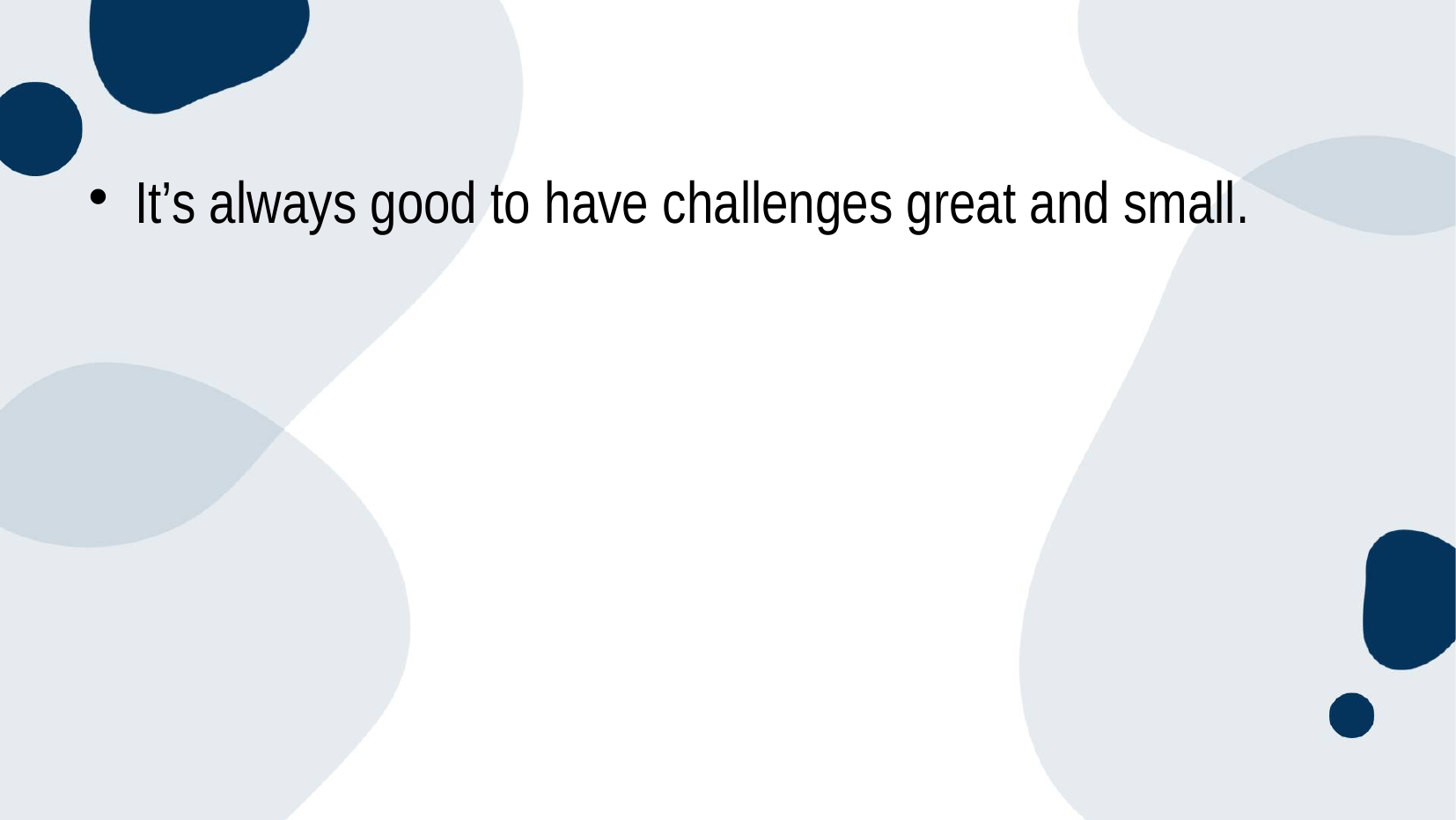

#
It’s always good to have challenges great and small.